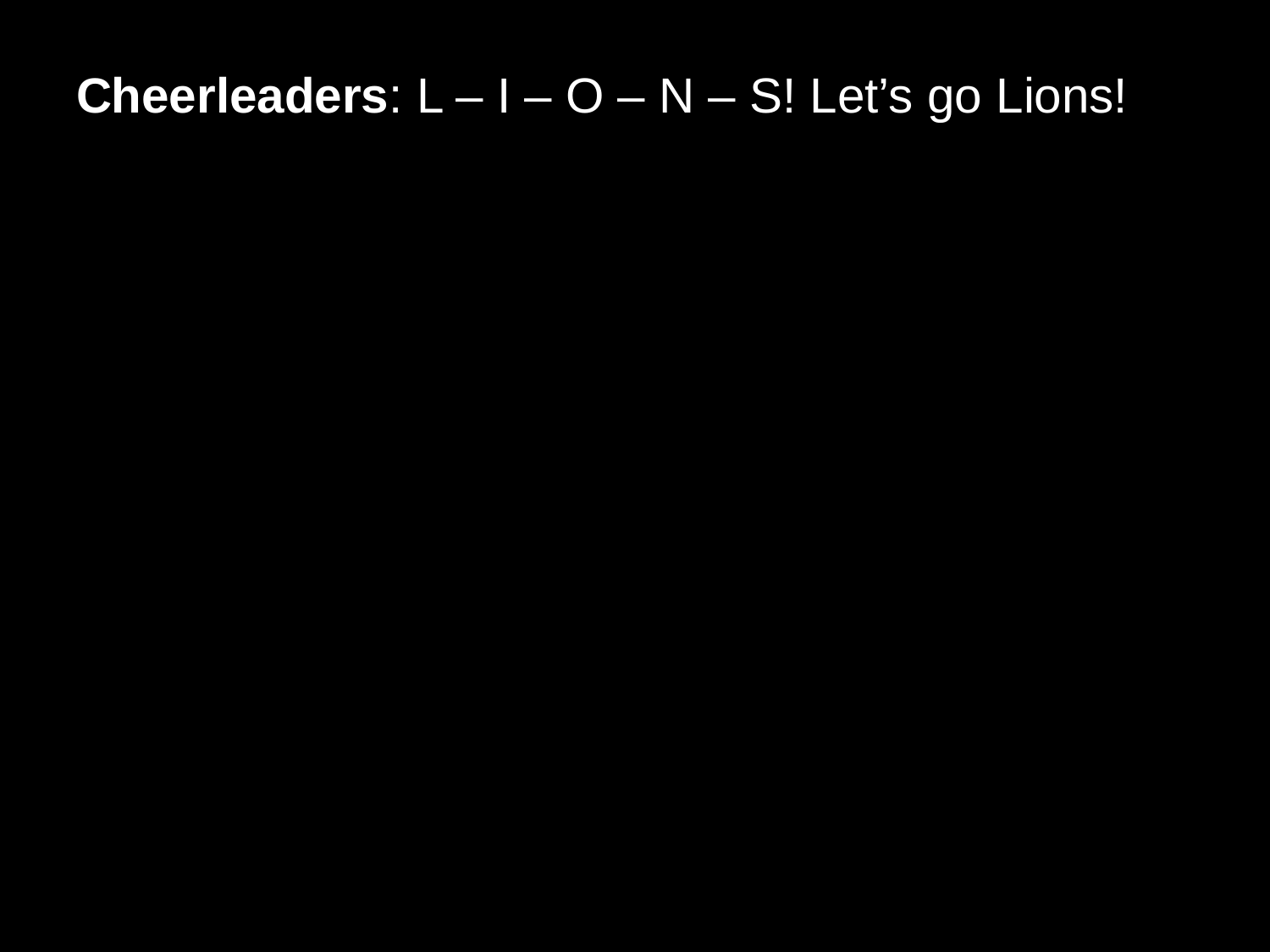

# Cheerleaders: L – I – O – N – S! Let’s go Lions!